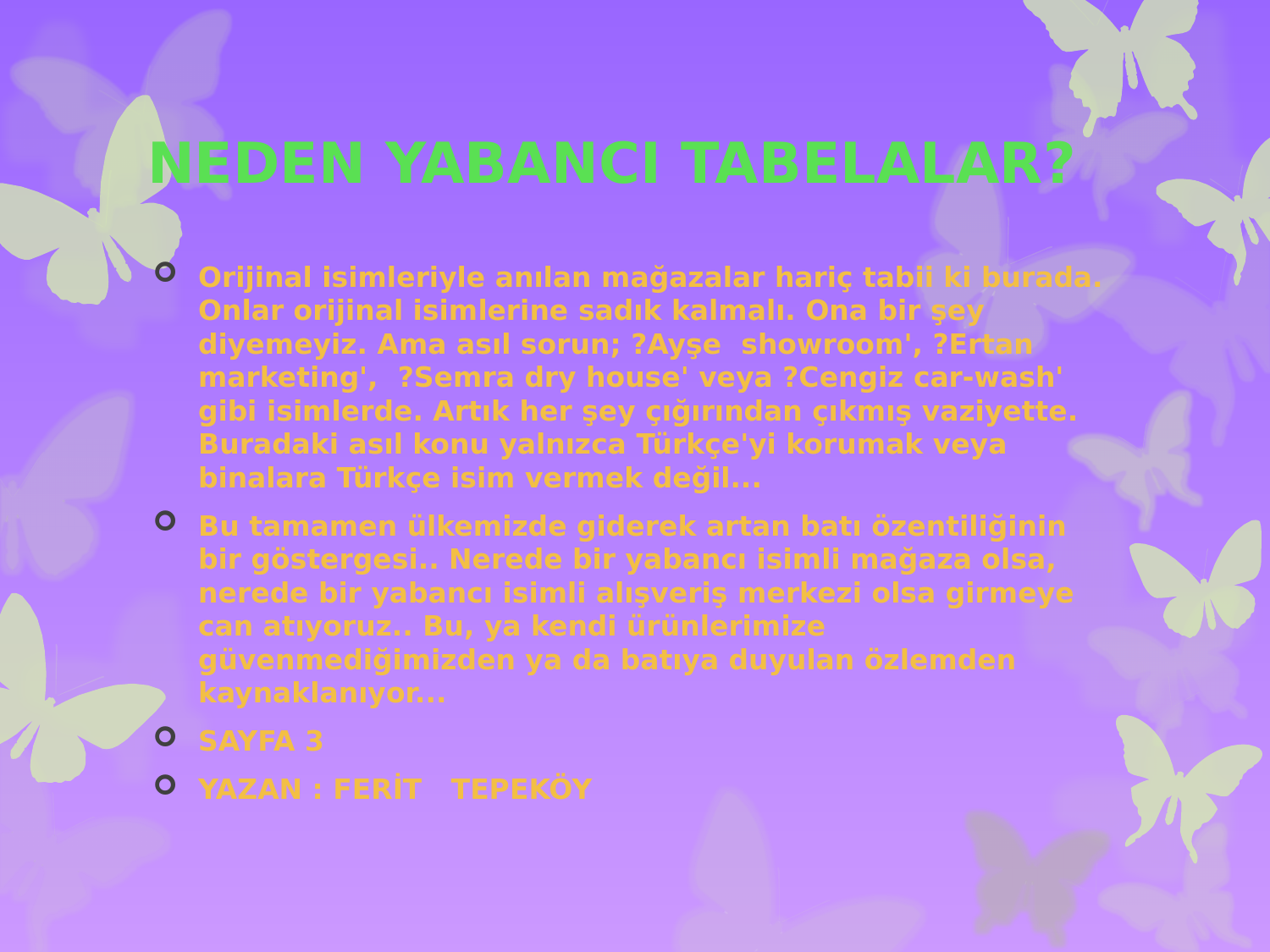

# NEDEN YABANCI TABELALAR?
Orijinal isimleriyle anılan mağazalar hariç tabii ki burada. Onlar orijinal isimlerine sadık kalmalı. Ona bir şey diyemeyiz. Ama asıl sorun; ?Ayşe  showroom', ?Ertan marketing',  ?Semra dry house' veya ?Cengiz car-wash' gibi isimlerde. Artık her şey çığırından çıkmış vaziyette. Buradaki asıl konu yalnızca Türkçe'yi korumak veya binalara Türkçe isim vermek değil...
Bu tamamen ülkemizde giderek artan batı özentiliğinin bir göstergesi.. Nerede bir yabancı isimli mağaza olsa, nerede bir yabancı isimli alışveriş merkezi olsa girmeye can atıyoruz.. Bu, ya kendi ürünlerimize güvenmediğimizden ya da batıya duyulan özlemden kaynaklanıyor...
SAYFA 3
YAZAN : FERİT   TEPEKÖY